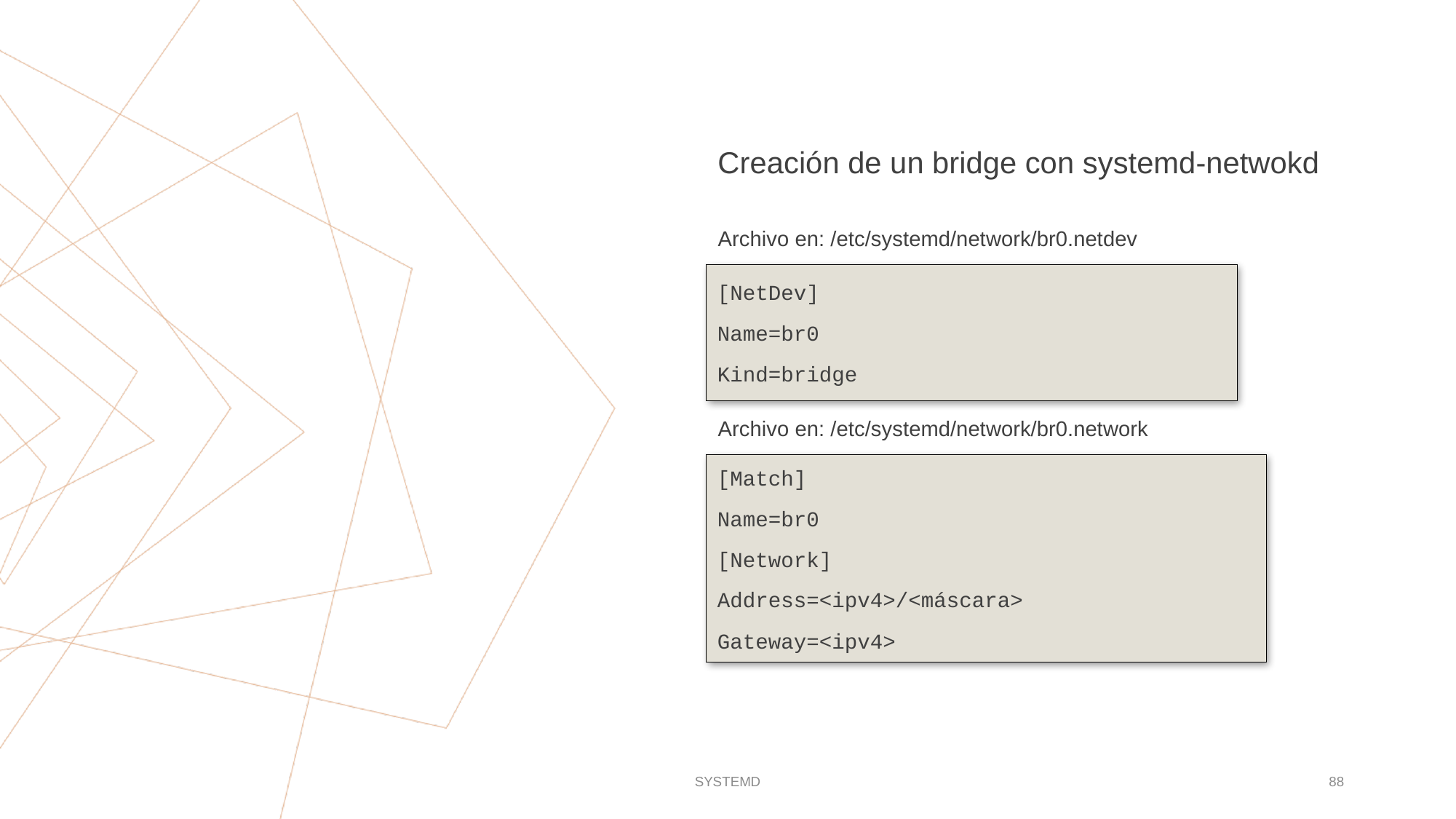

Creación de un bridge con systemd-netwokd
Archivo en: /etc/systemd/network/br0.netdev

[NetDev]
Name=br0
Kind=bridge
Archivo en: /etc/systemd/network/br0.network

[Match]
Name=br0
[Network]
Address=<ipv4>/<máscara>
Gateway=<ipv4>
SYSTEMD
88